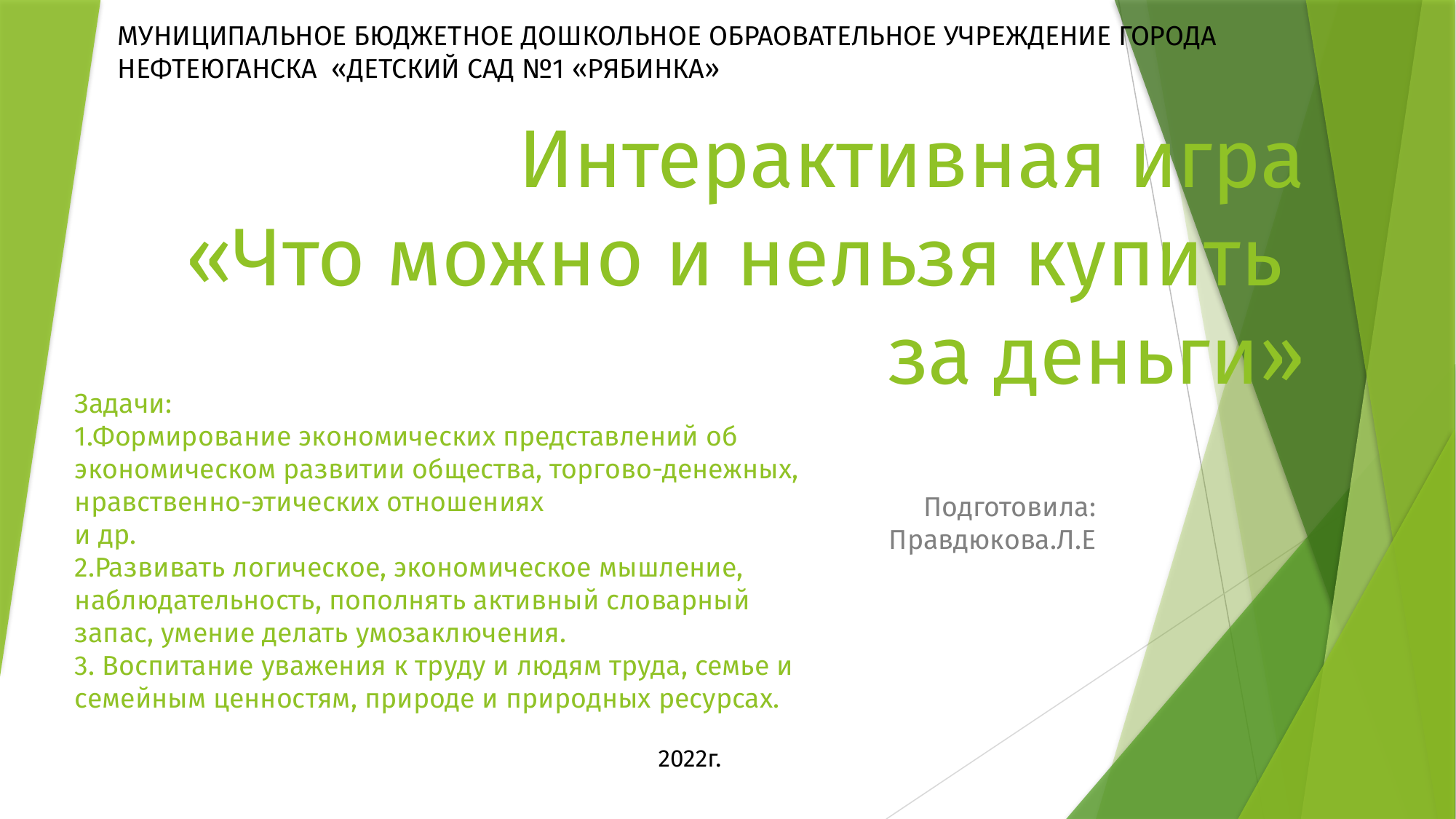

МУНИЦИПАЛЬНОЕ БЮДЖЕТНОЕ ДОШКОЛЬНОЕ ОБРАОВАТЕЛЬНОЕ УЧРЕЖДЕНИЕ ГОРОДА НЕФТЕЮГАНСКА  «ДЕТСКИЙ САД №1 «РЯБИНКА»
# Интерактивная игра «Что можно и нельзя купить за деньги»
Задачи:
1.Формирование экономических представлений об экономическом развитии общества, торгово-денежных, нравственно-этических отношениях
и др.
2.Развивать логическое, экономическое мышление, наблюдательность, пополнять активный словарный запас, умение делать умозаключения.
3. Воспитание уважения к труду и людям труда, семье и семейным ценностям, природе и природных ресурсах.
Подготовила: Правдюкова.Л.Е

2022г.